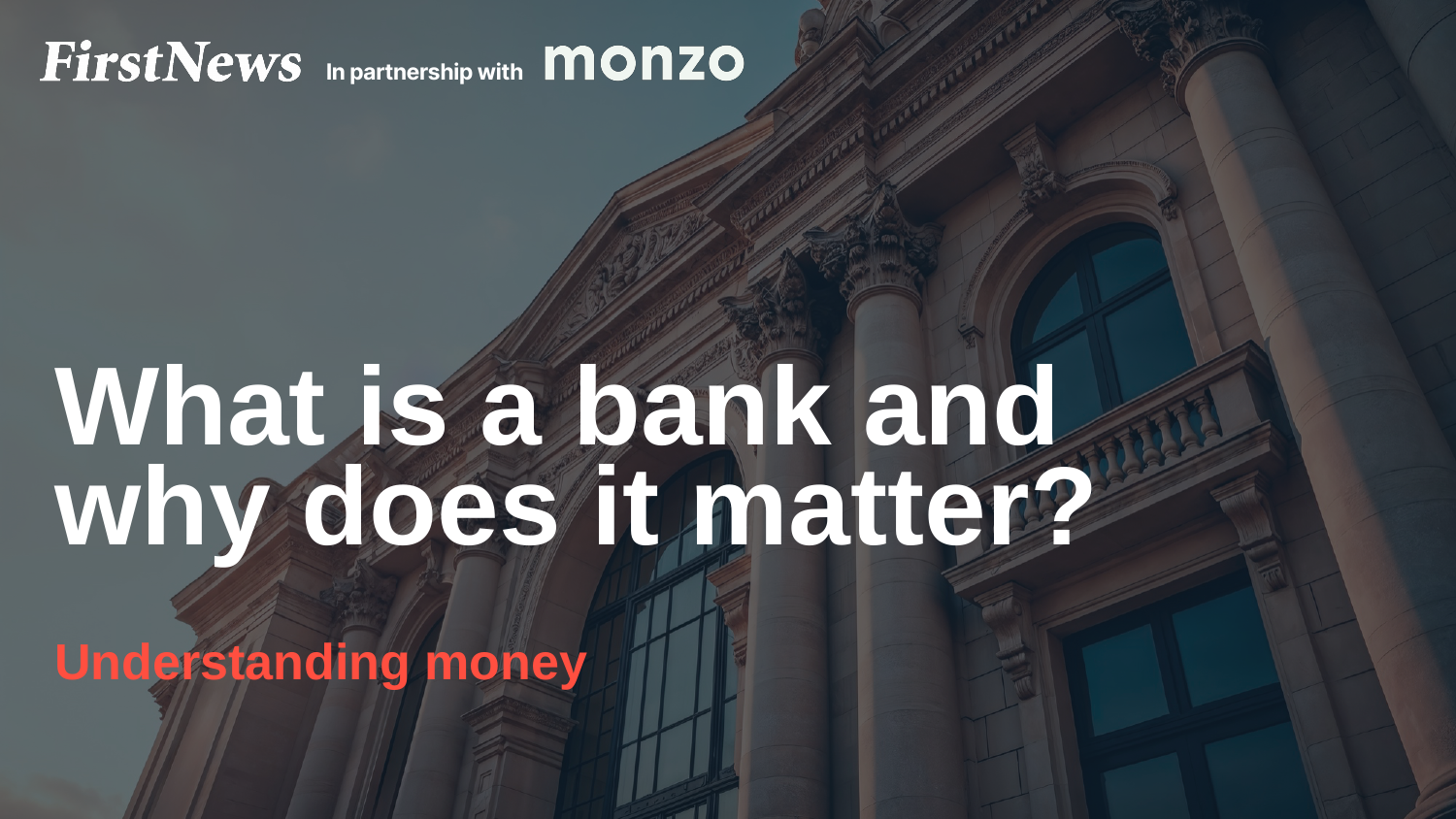

# What is a bank and why does it matter?
Understanding money